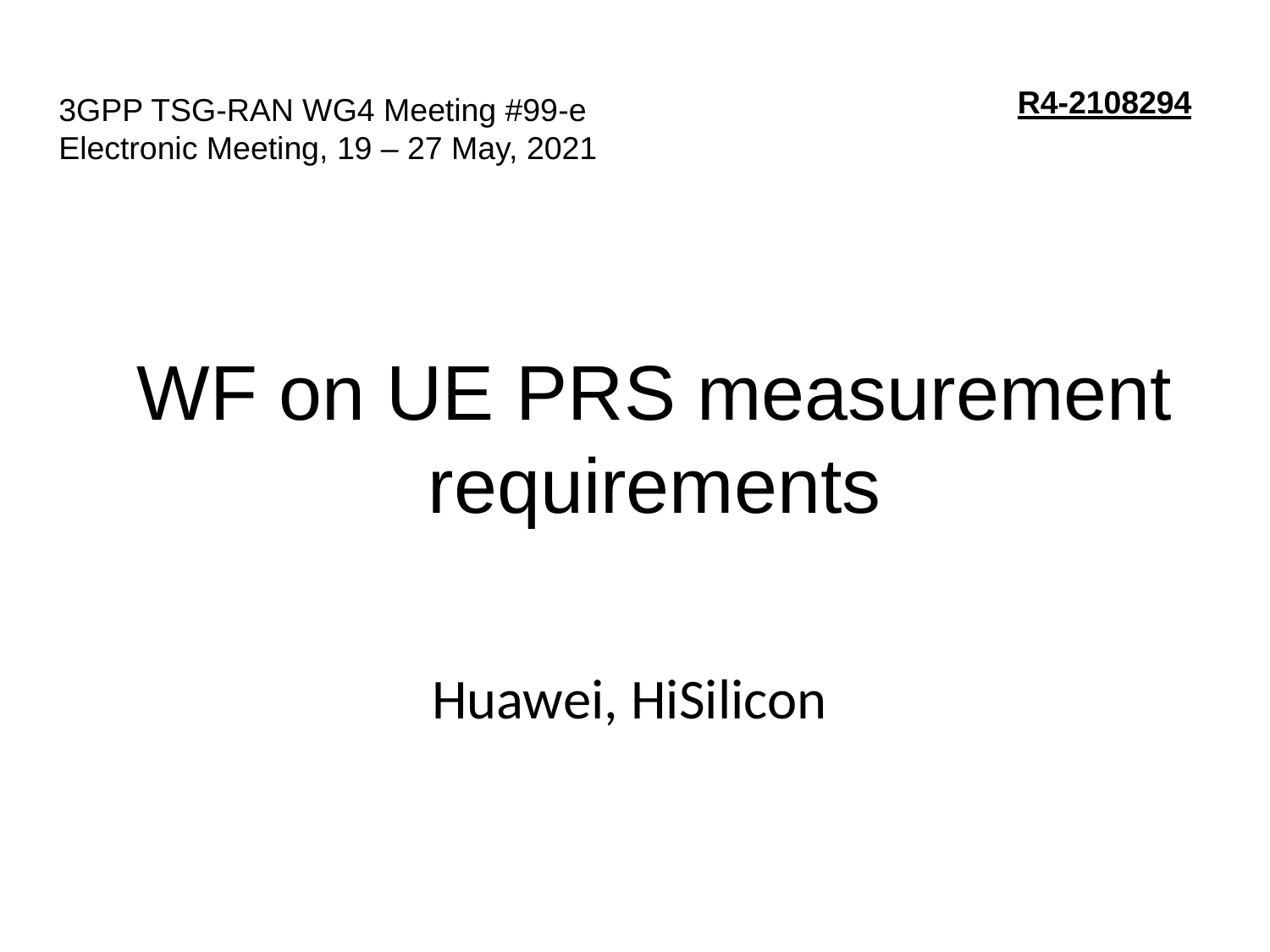

# 3GPP TSG-RAN WG4 Meeting #99-e Electronic Meeting, 19 – 27 May, 2021
R4-2108294
WF on UE PRS measurement requirements
Huawei, HiSilicon